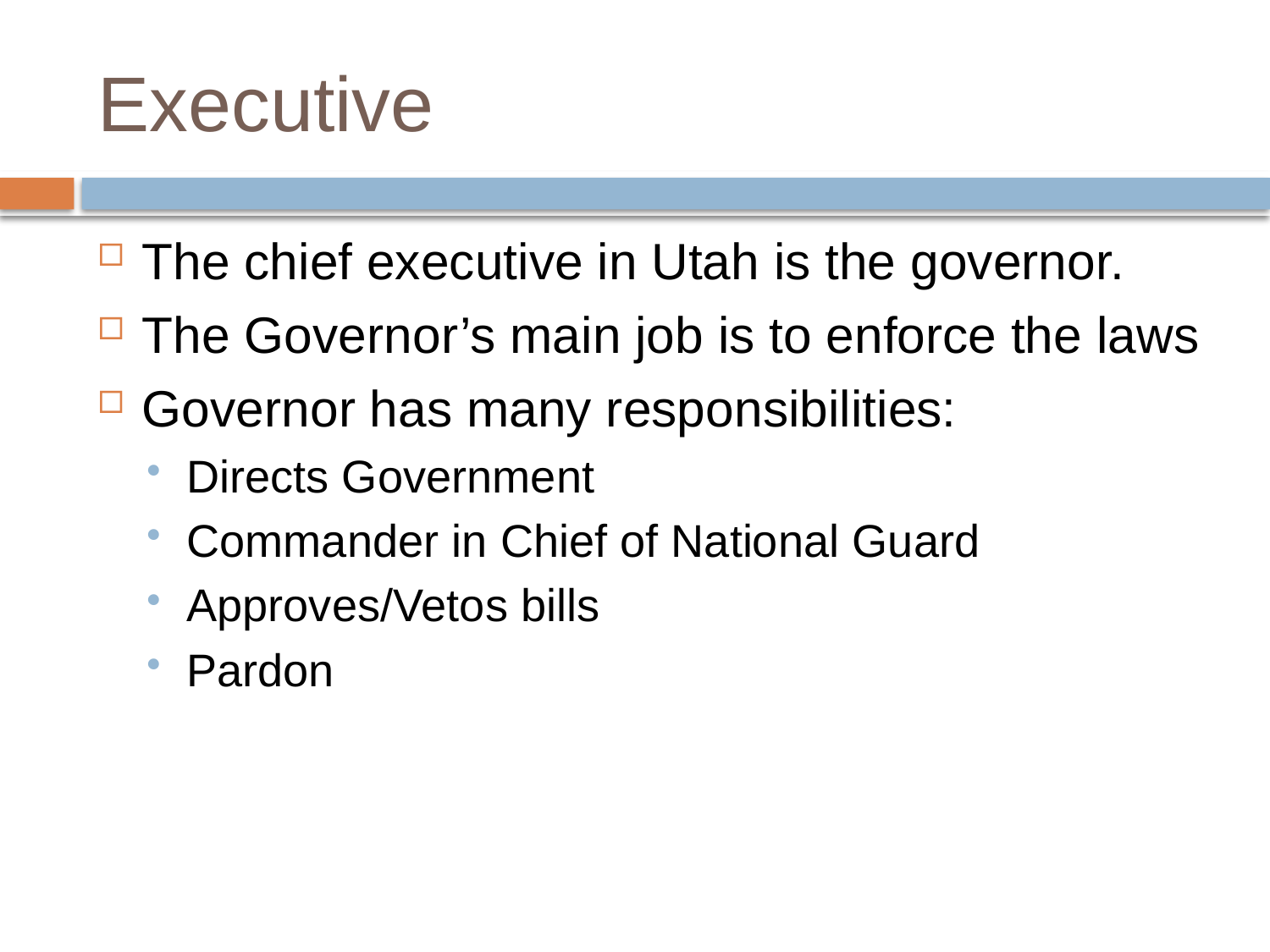

# Executive
The chief executive in Utah is the governor.
The Governor’s main job is to enforce the laws
Governor has many responsibilities:
Directs Government
Commander in Chief of National Guard
Approves/Vetos bills
Pardon